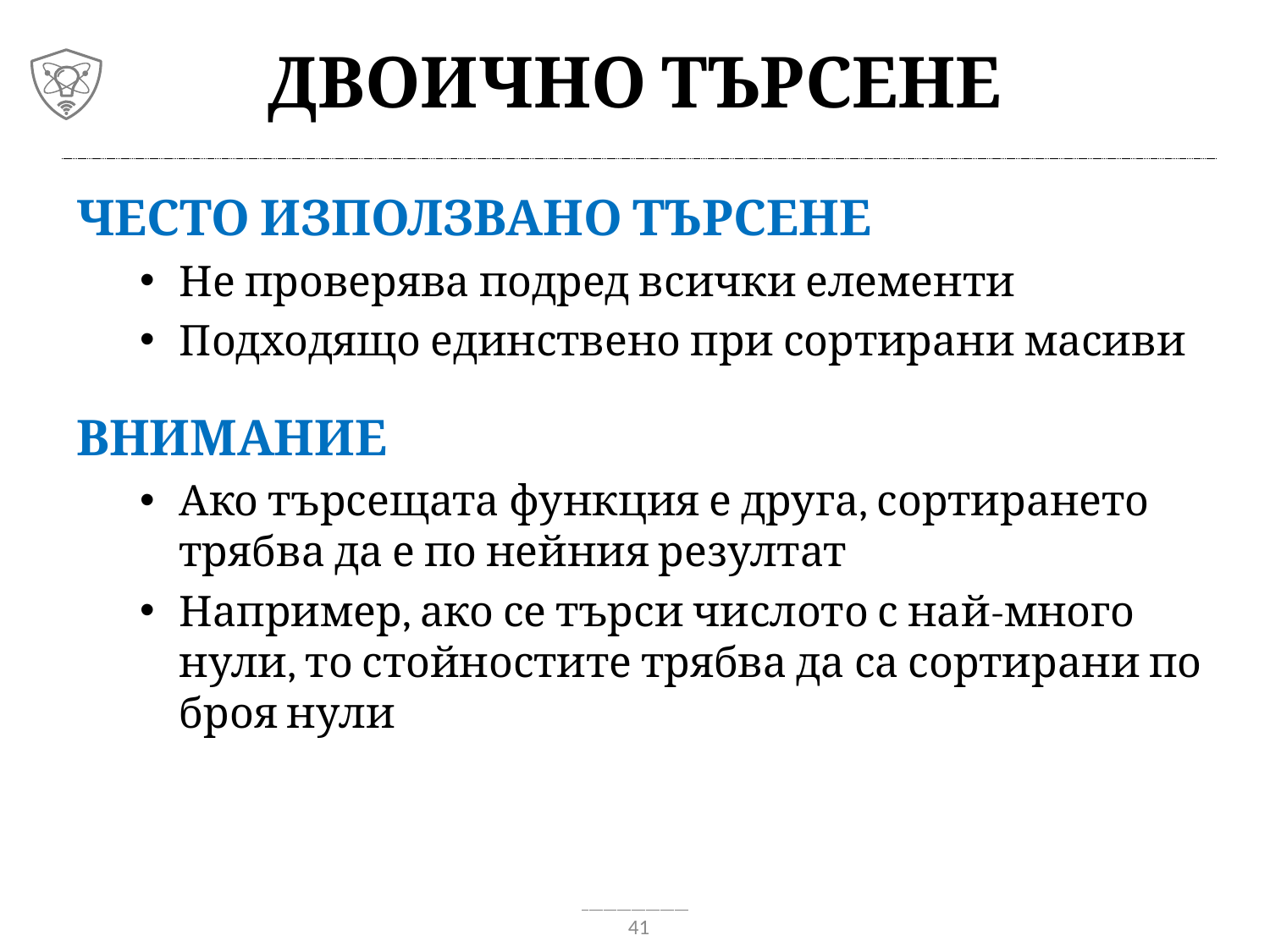

# Двоично търсене
Често използвано търсене
Не проверява подред всички елементи
Подходящо единствено при сортирани масиви
Внимание
Ако търсещата функция е друга, сортирането трябва да е по нейния резултат
Например, ако се търси числото с най-много нули, то стойностите трябва да са сортирани по броя нули
41